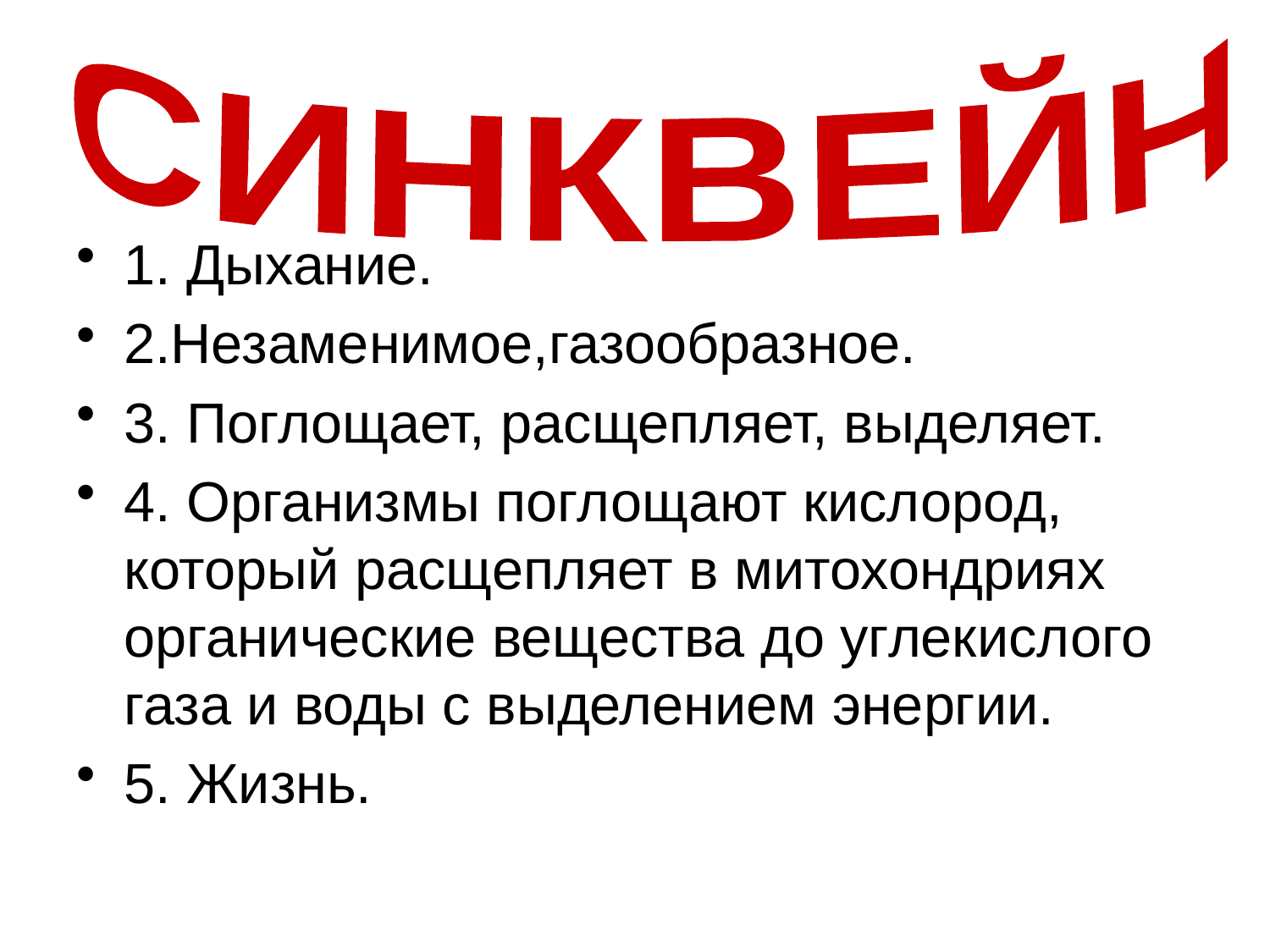

CИНКВЕЙН
1. Дыхание.
2.Незаменимое,газообразное.
3. Поглощает, расщепляет, выделяет.
4. Организмы поглощают кислород, который расщепляет в митохондриях органические вещества до углекислого газа и воды с выделением энергии.
5. Жизнь.